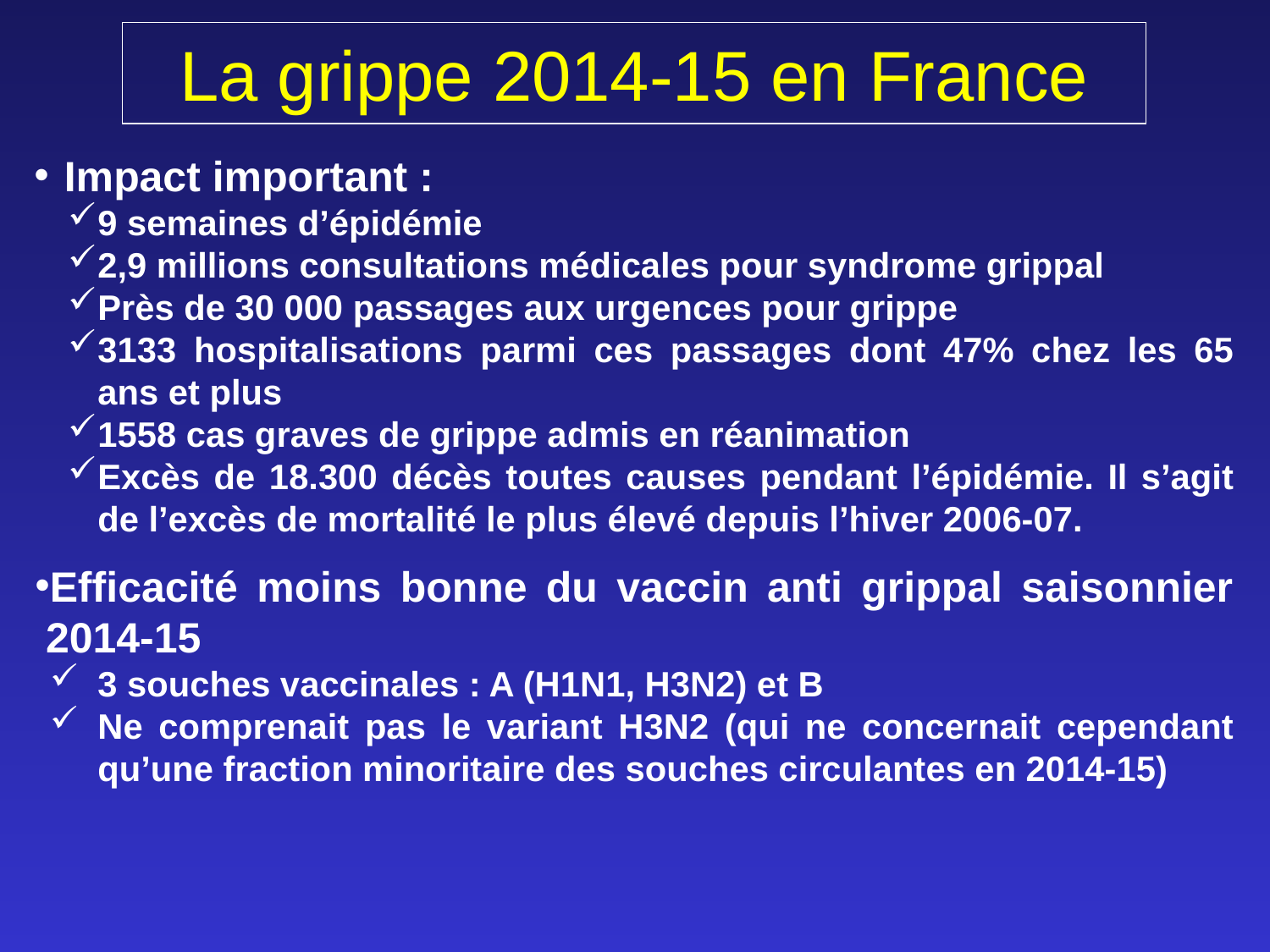

# La grippe 2014-15 en France
Impact important :
9 semaines d’épidémie
2,9 millions consultations médicales pour syndrome grippal
Près de 30 000 passages aux urgences pour grippe
3133 hospitalisations parmi ces passages dont 47% chez les 65 ans et plus
1558 cas graves de grippe admis en réanimation
Excès de 18.300 décès toutes causes pendant l’épidémie. Il s’agit de l’excès de mortalité le plus élevé depuis l’hiver 2006-07.
Efficacité moins bonne du vaccin anti grippal saisonnier 2014-15
3 souches vaccinales : A (H1N1, H3N2) et B
Ne comprenait pas le variant H3N2 (qui ne concernait cependant qu’une fraction minoritaire des souches circulantes en 2014-15)